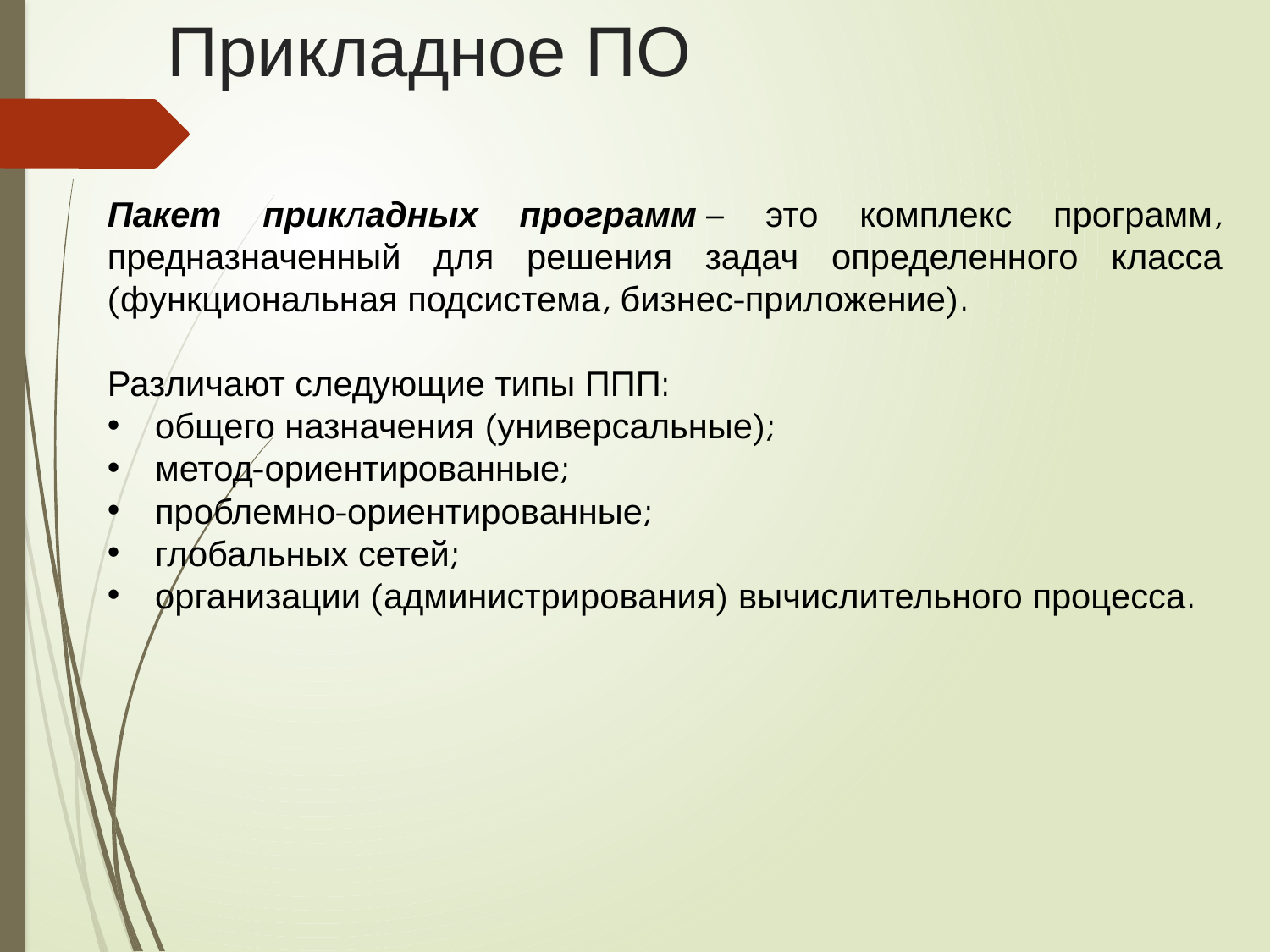

# Прикладное ПО
Пакет прикладных программ – это комплекс программ, предназначенный для решения задач определенного класса (функциональная подсистема, бизнес-приложение).

Различают следующие типы ППП:
общего назначения (универсальные);
метод-ориентированные;
проблемно-ориентированные;
глобальных сетей;
организации (администрирования) вычислительного процесса.